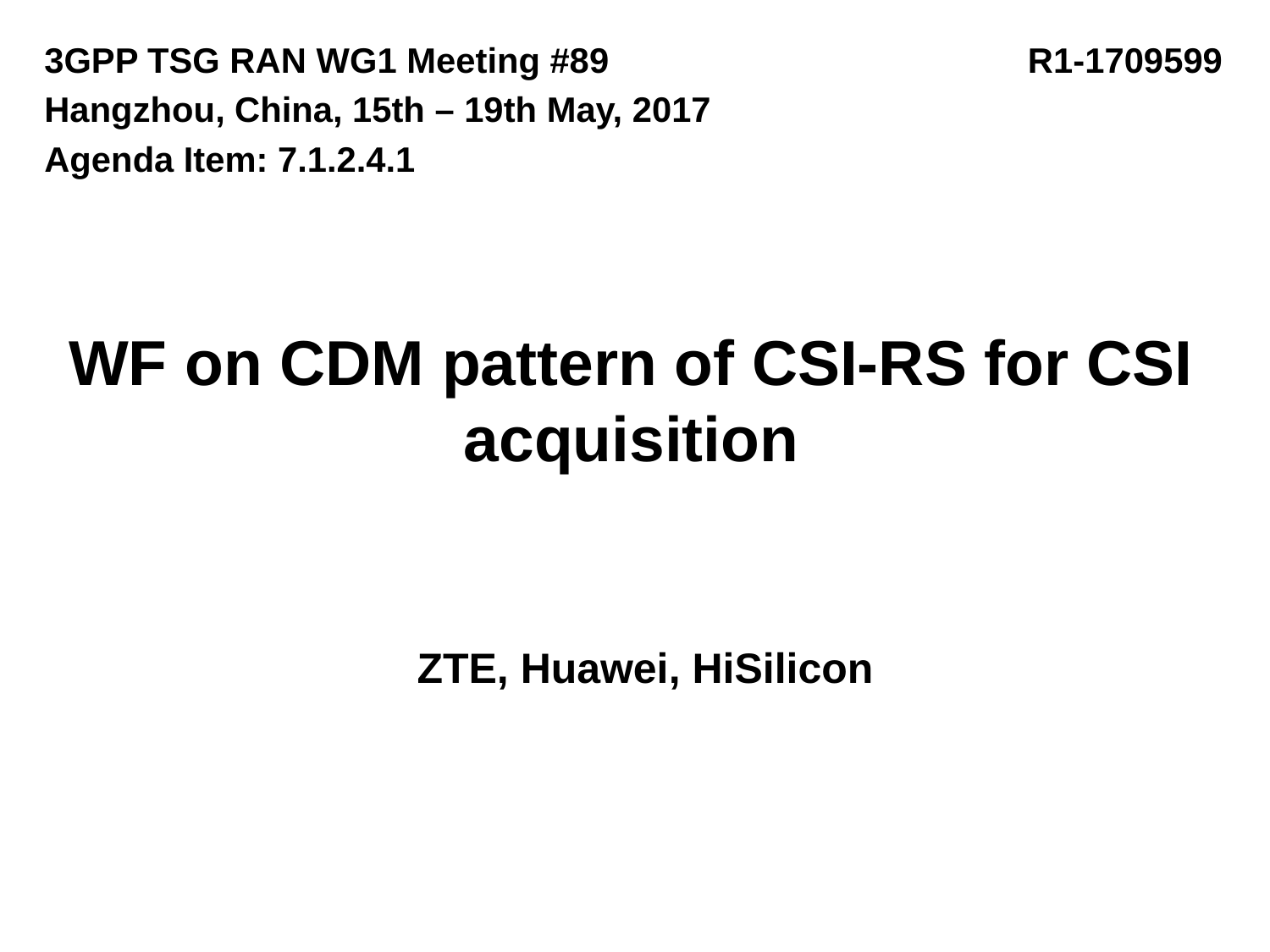

3GPP TSG RAN WG1 Meeting #89                                           R1-1709599
Hangzhou, China, 15th – 19th May, 2017
Agenda Item: 7.1.2.4.1

# WF on CDM pattern of CSI-RS for CSI acquisition
ZTE, Huawei, HiSilicon